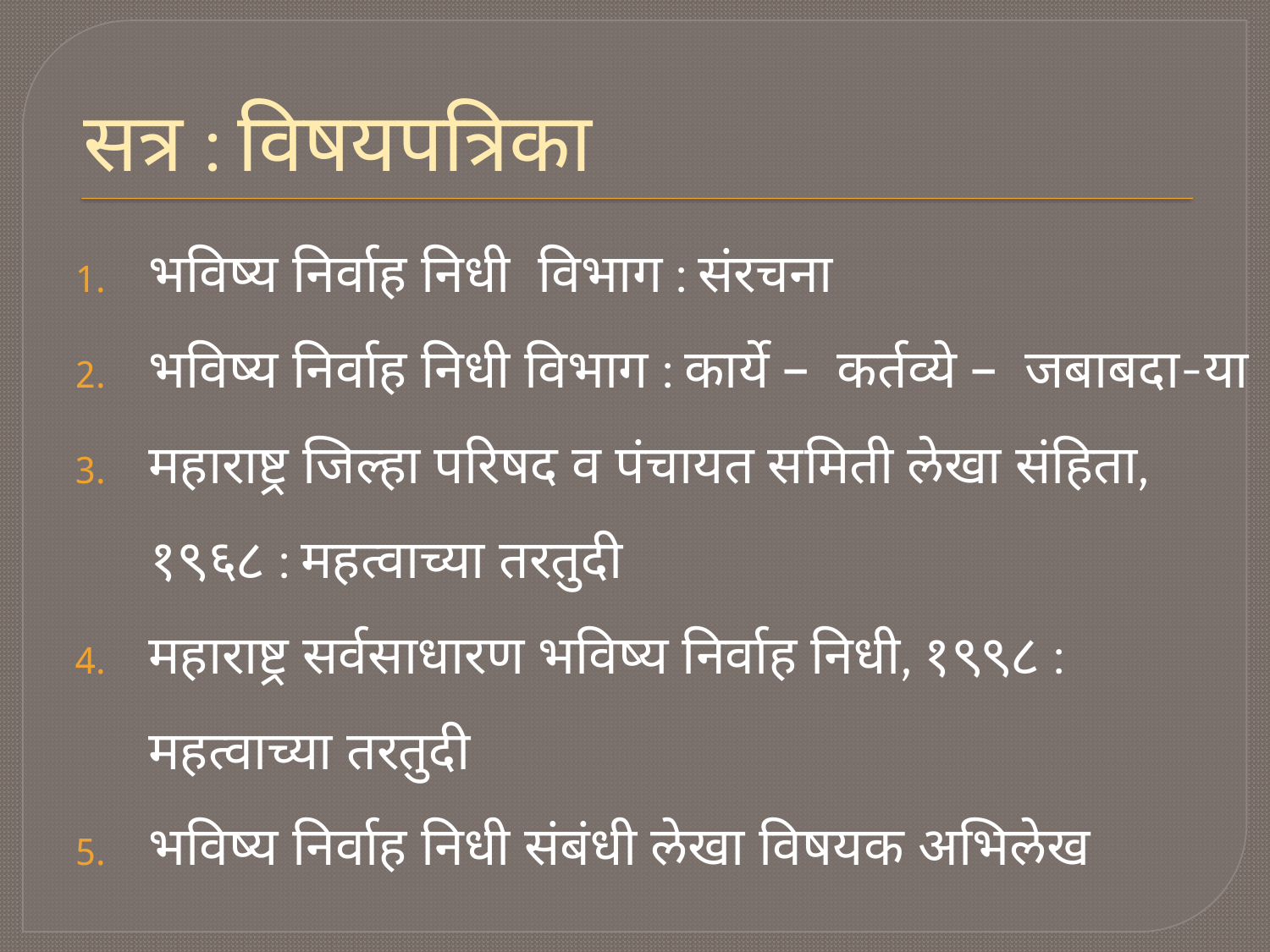

# सत्र : विषयपत्रिका
भविष्य निर्वाह निधी  विभाग : संरचना
भविष्य निर्वाह निधी विभाग : कार्ये –  कर्तव्ये –  जबाबदा-या
महाराष्ट्र जिल्हा परिषद व पंचायत समिती लेखा संहिता, १९६८ : महत्वाच्या तरतुदी
महाराष्ट्र सर्वसाधारण भविष्य निर्वाह निधी, १९९८ : महत्वाच्या तरतुदी
भविष्य निर्वाह निधी संबंधी लेखा विषयक अभिलेख